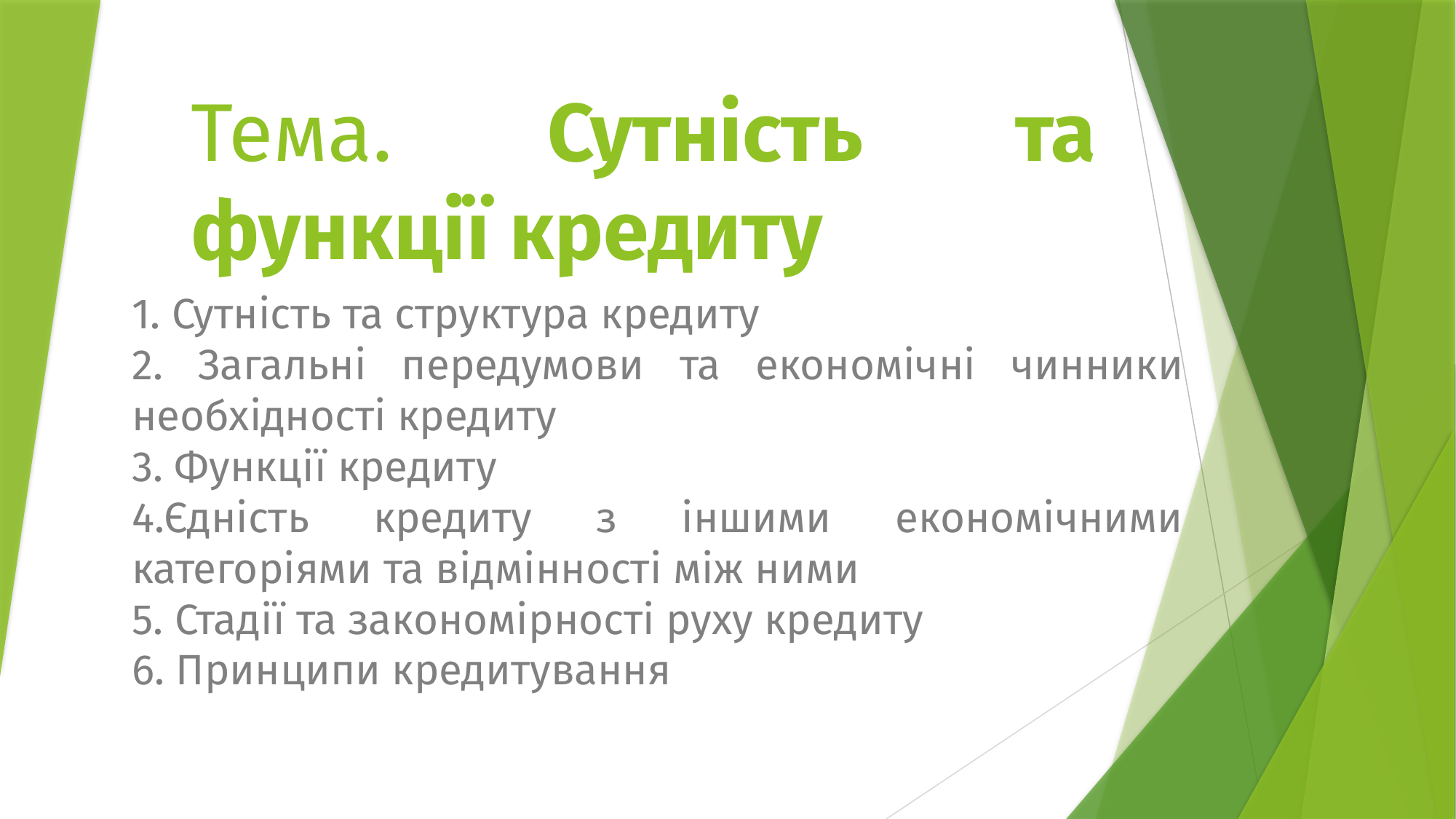

# Тема. Сутність та функції кредиту
1. Сутність та структура кредиту
2. Загальні передумови та економічні чинники необхідності кредиту
3. Функції кредиту
4.Єдність кредиту з іншими економічними категоріями та відмінності між ними
5. Стадії та закономірності руху кредиту
6. Принципи кредитування